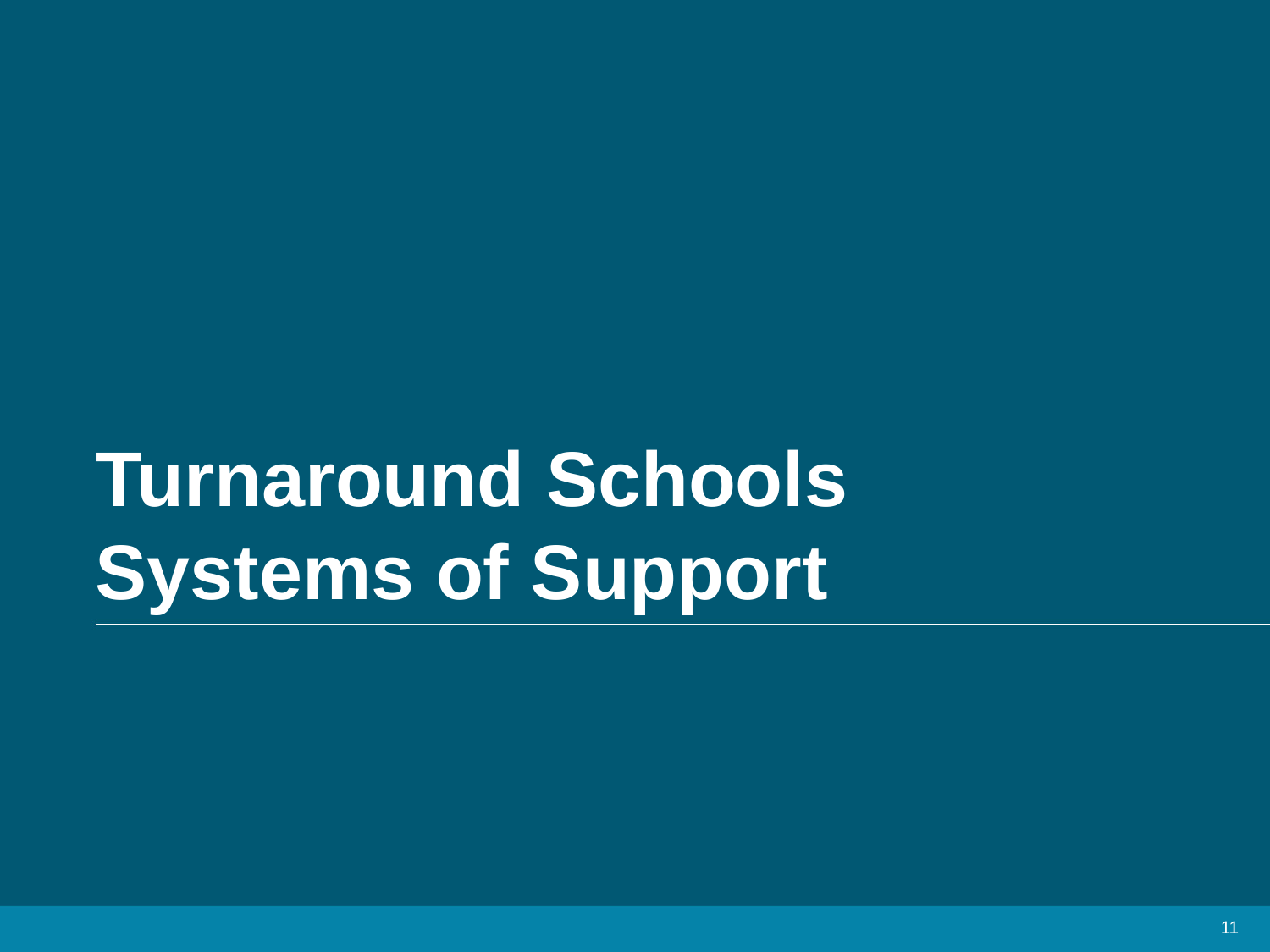

# Turnaround Schools Systems of Support
11